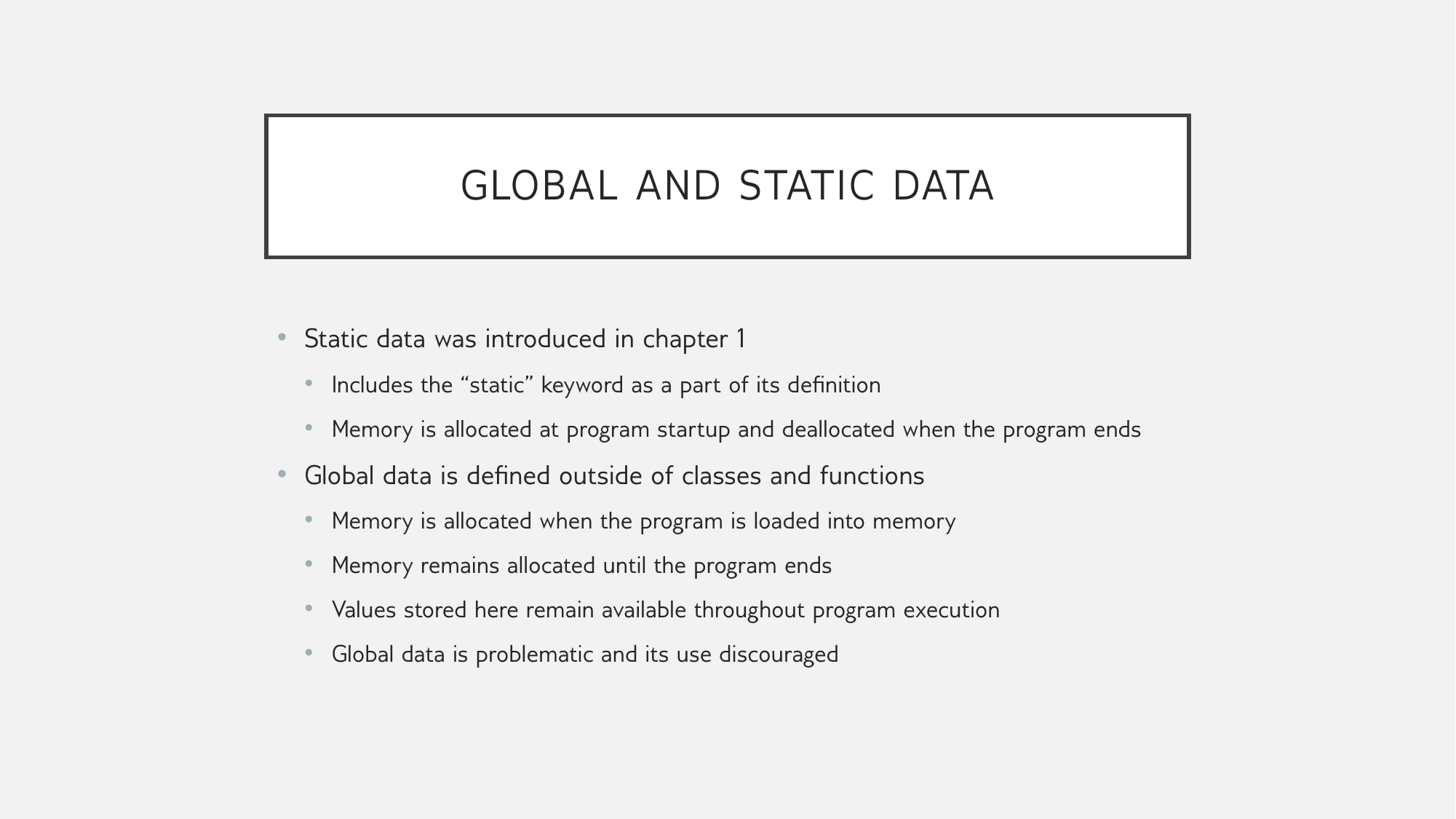

# Global And Static Data
Static data was introduced in chapter 1
Includes the “static” keyword as a part of its definition
Memory is allocated at program startup and deallocated when the program ends
Global data is defined outside of classes and functions
Memory is allocated when the program is loaded into memory
Memory remains allocated until the program ends
Values stored here remain available throughout program execution
Global data is problematic and its use discouraged